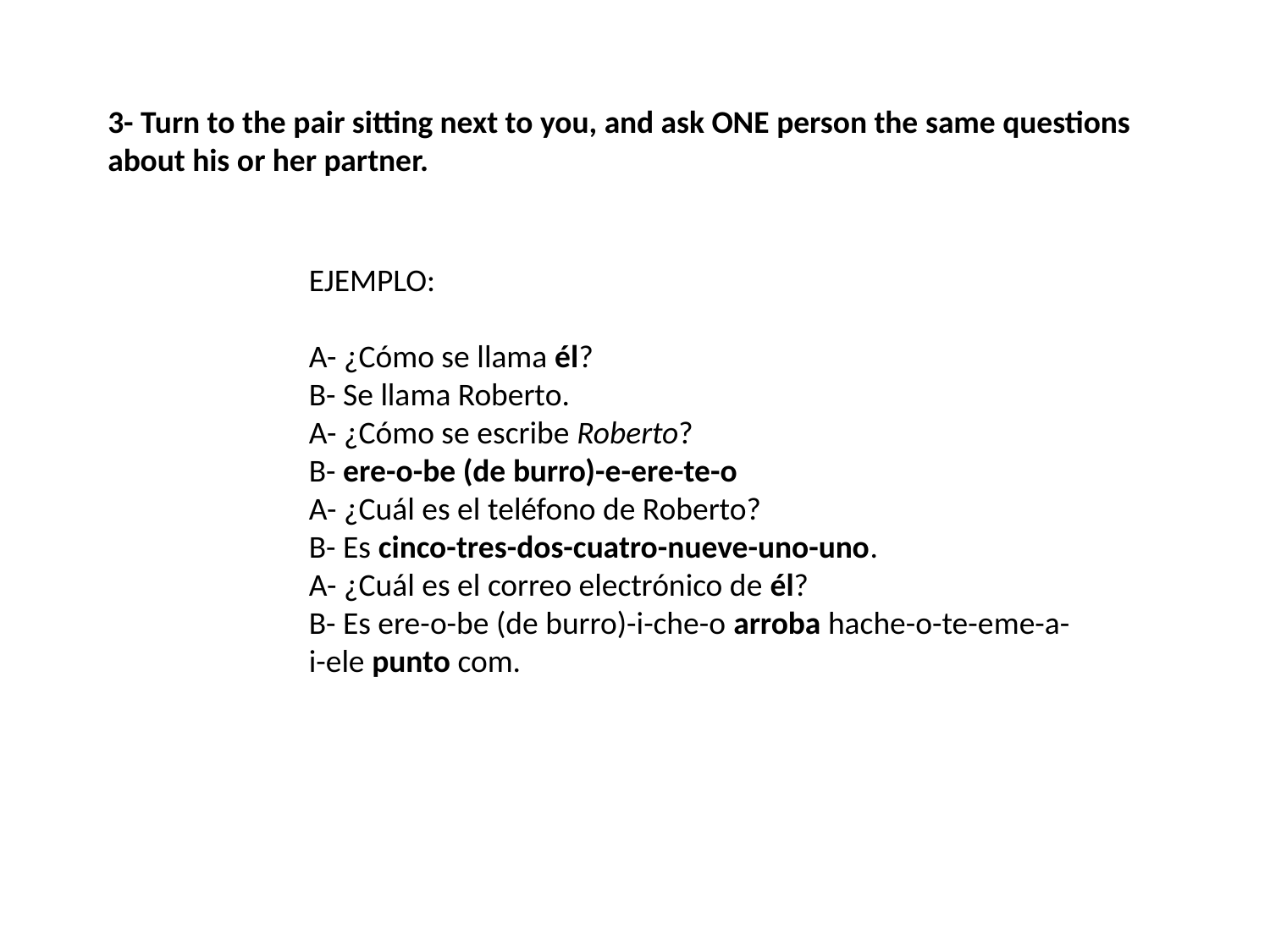

3- Turn to the pair sitting next to you, and ask ONE person the same questions about his or her partner.
EJEMPLO:

A- ¿Cómo se llama él?
B- Se llama Roberto.
A- ¿Cómo se escribe Roberto?
B- ere-o-be (de burro)-e-ere-te-o
A- ¿Cuál es el teléfono de Roberto?
B- Es cinco-tres-dos-cuatro-nueve-uno-uno.
A- ¿Cuál es el correo electrónico de él?
B- Es ere-o-be (de burro)-i-che-o arroba hache-o-te-eme-a-i-ele punto com.